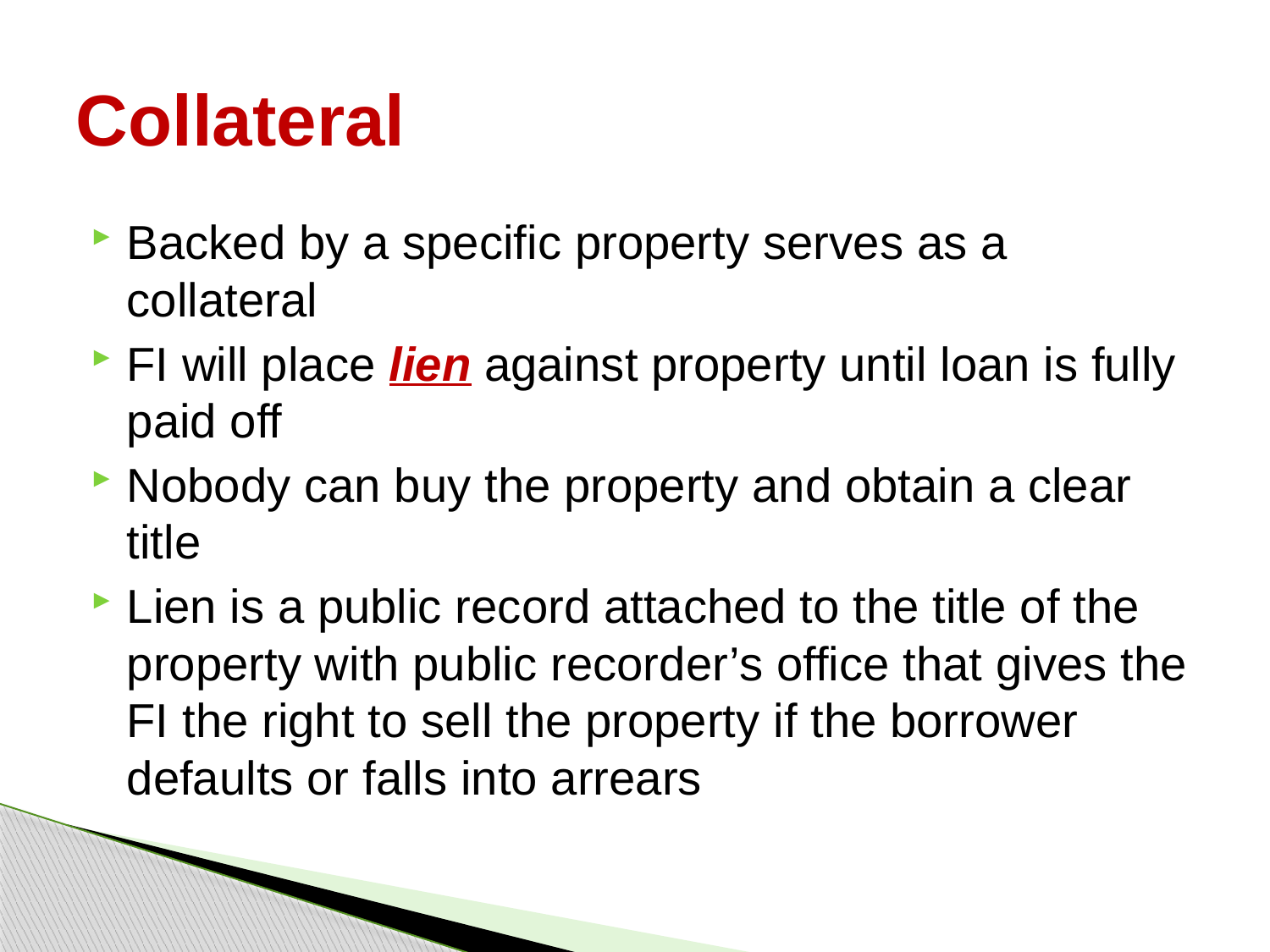

# Collateral
Backed by a specific property serves as a collateral
FI will place lien against property until loan is fully paid off
Nobody can buy the property and obtain a clear title
Lien is a public record attached to the title of the property with public recorder’s office that gives the FI the right to sell the property if the borrower defaults or falls into arrears